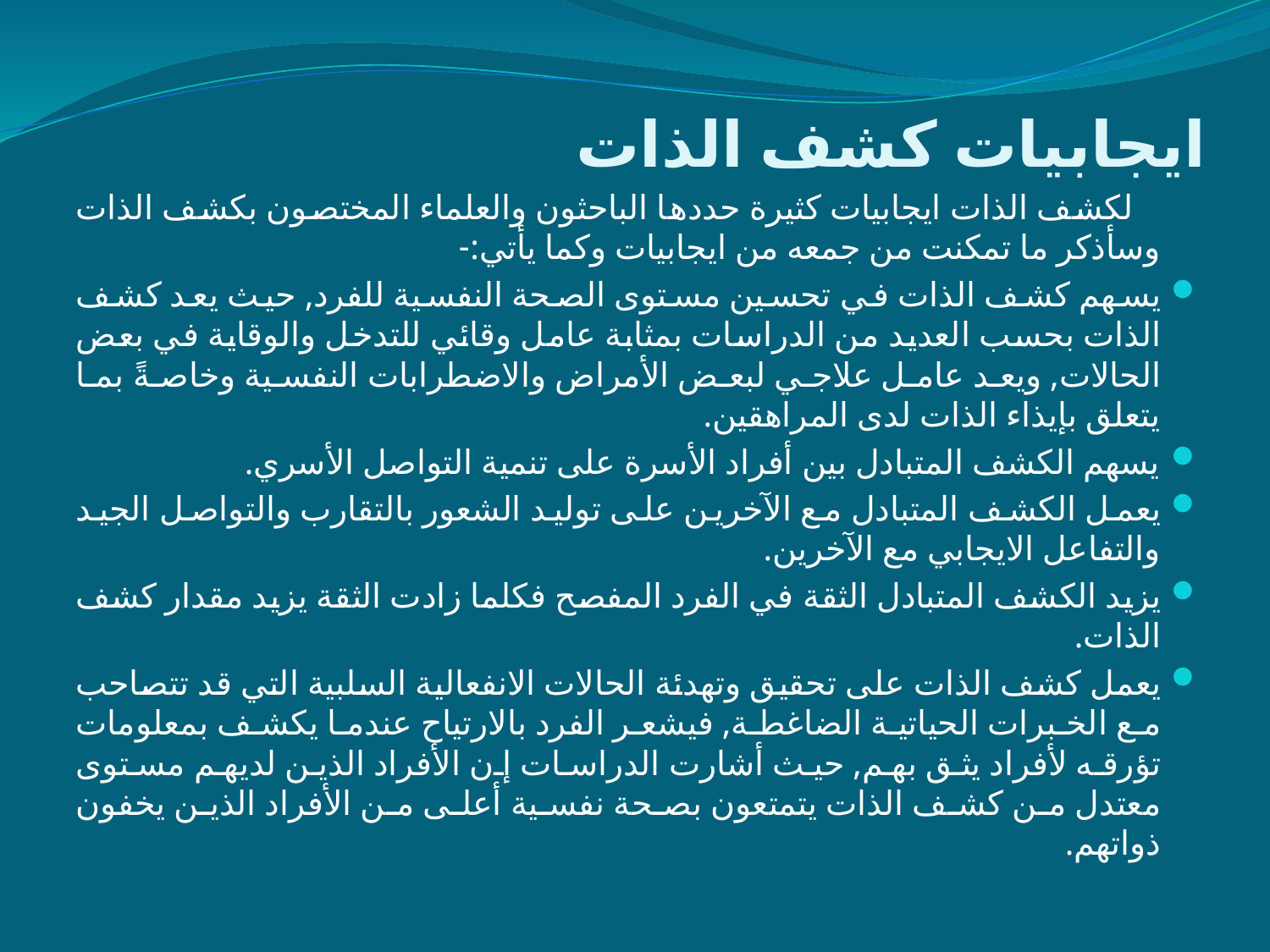

# ايجابيات كشف الذات
       لكشف الذات ايجابيات كثيرة حددها الباحثون والعلماء المختصون بكشف الذات وسأذكر ما تمكنت من جمعه من ايجابيات وكما يأتي:-
يسهم كشف الذات في تحسين مستوى الصحة النفسية للفرد, حيث يعد كشف الذات بحسب العديد من الدراسات بمثابة عامل وقائي للتدخل والوقاية في بعض الحالات, ويعد عامل علاجي لبعض الأمراض والاضطرابات النفسية وخاصةً بما يتعلق بإيذاء الذات لدى المراهقين.
يسهم الكشف المتبادل بين أفراد الأسرة على تنمية التواصل الأسري.
يعمل الكشف المتبادل مع الآخرين على توليد الشعور بالتقارب والتواصل الجيد والتفاعل الايجابي مع الآخرين.
يزيد الكشف المتبادل الثقة في الفرد المفصح فكلما زادت الثقة يزيد مقدار كشف الذات.
يعمل كشف الذات على تحقيق وتهدئة الحالات الانفعالية السلبية التي قد تتصاحب مع الخبرات الحياتية الضاغطة, فيشعر الفرد بالارتياح عندما يكشف بمعلومات تؤرقه لأفراد يثق بهم, حيث أشارت الدراسات إن الأفراد الذين لديهم مستوى معتدل من كشف الذات يتمتعون بصحة نفسية أعلى من الأفراد الذين يخفون ذواتهم.